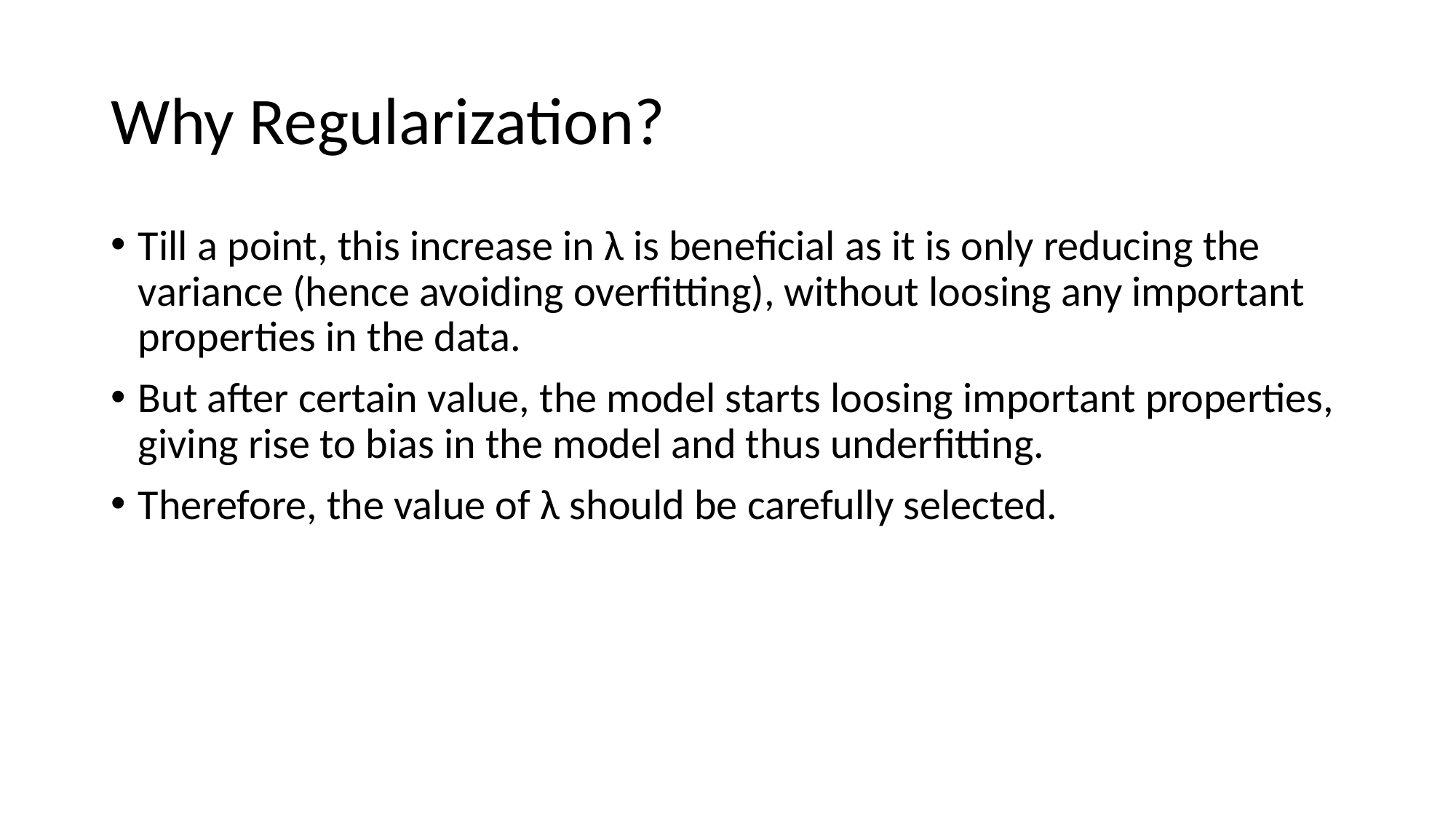

# Why Regularization?
Till a point, this increase in λ is beneficial as it is only reducing the variance (hence avoiding overfitting), without loosing any important properties in the data.
But after certain value, the model starts loosing important properties, giving rise to bias in the model and thus underfitting.
Therefore, the value of λ should be carefully selected.